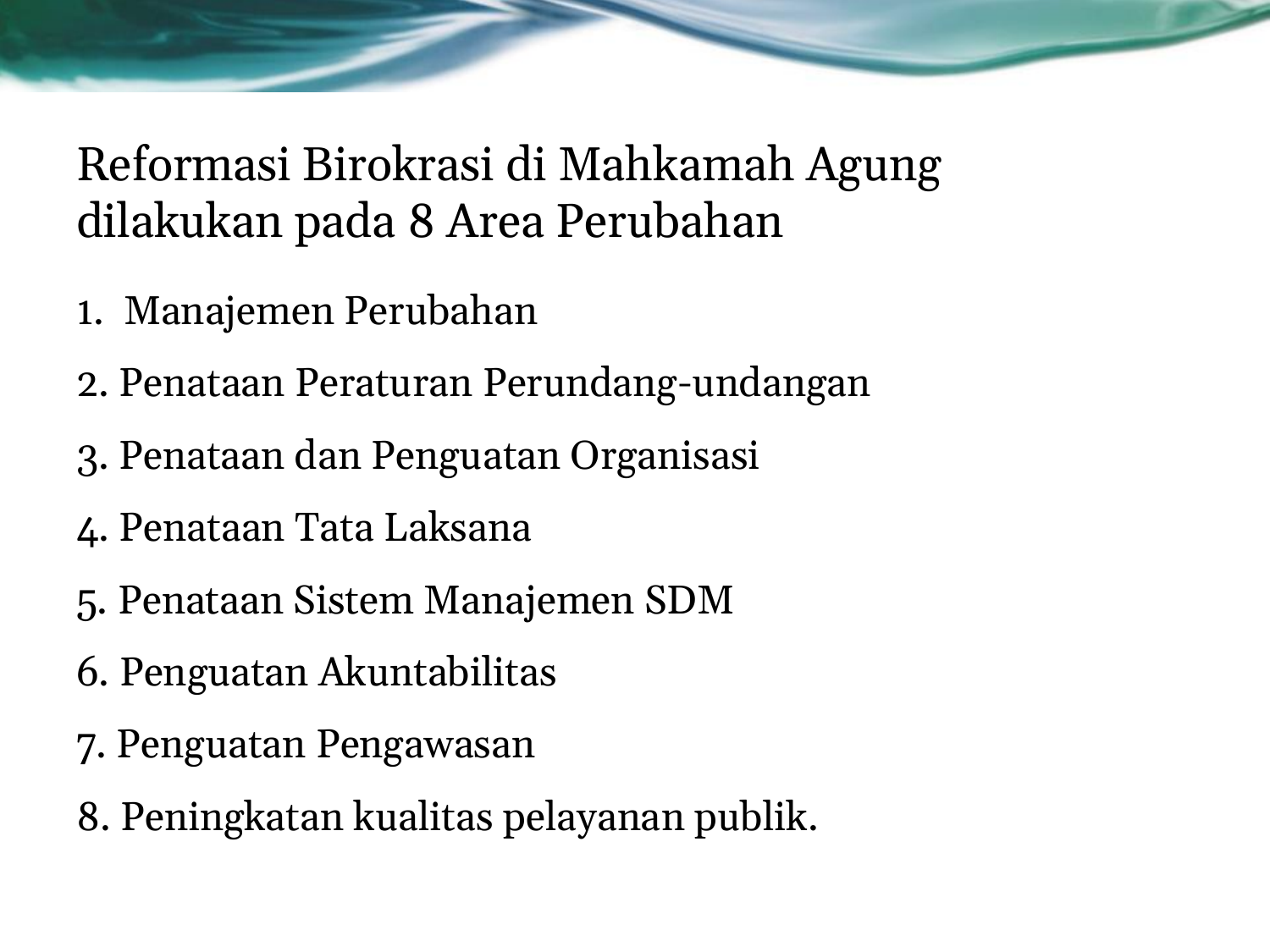

# Reformasi Birokrasi di Mahkamah Agung dilakukan pada 8 Area Perubahan
1.  Manajemen Perubahan
2. Penataan Peraturan Perundang-undangan
3. Penataan dan Penguatan Organisasi
4. Penataan Tata Laksana
5. Penataan Sistem Manajemen SDM
6. Penguatan Akuntabilitas
7. Penguatan Pengawasan
8. Peningkatan kualitas pelayanan publik.